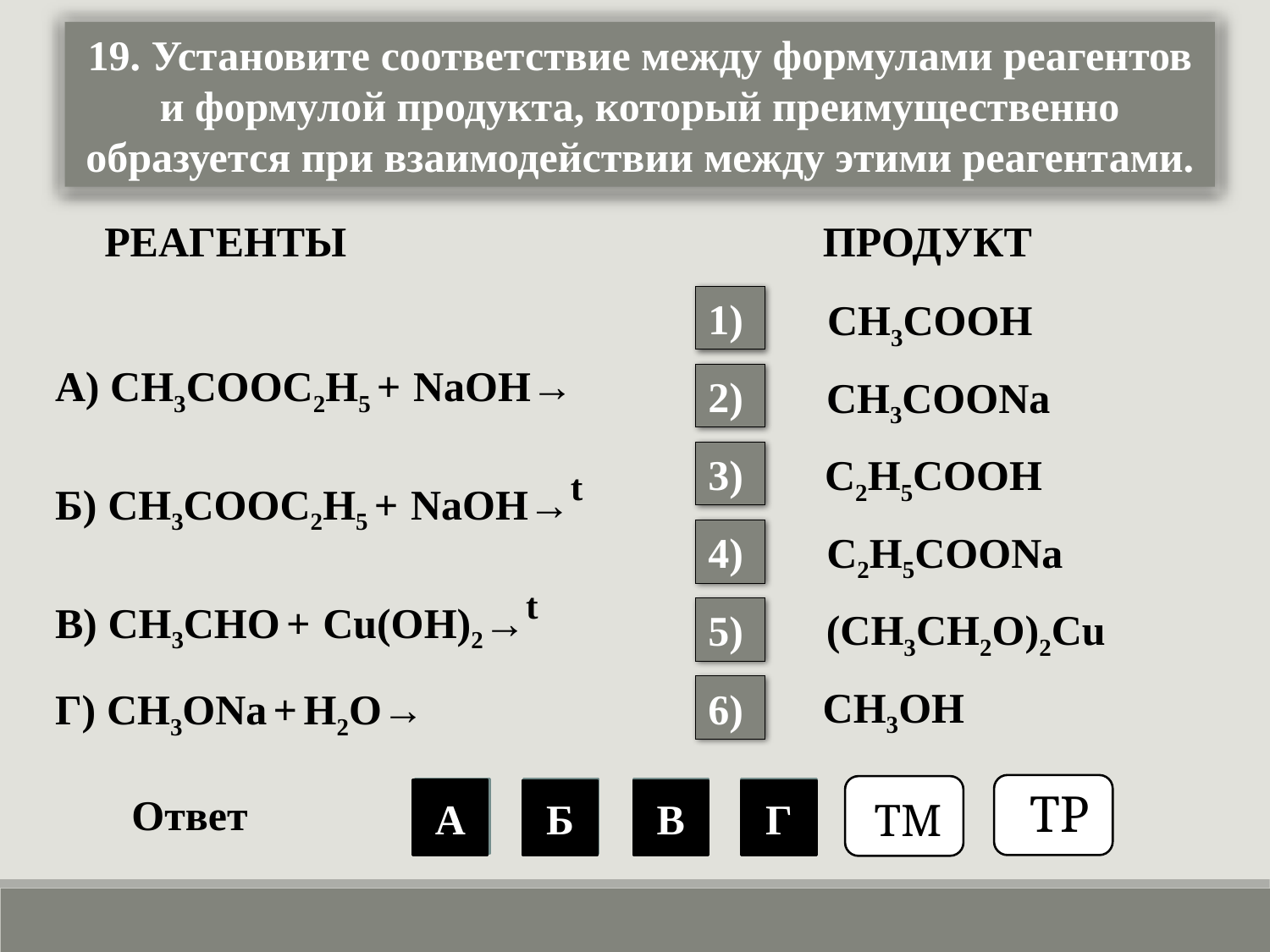

19. Установите соответствие между формулами реагентов и формулой продукта, который преимущественно образуется при взаимодействии между этими реагентами.
     РЕАГЕНТЫ                                             ПРОДУКТ
1)
CH3COOH
А) CH3COOC2H5 +  NaOH→
Б) CH3COOC2H5 +  NaOH→t
В) CH3CHO +  Cu(OH)2→t
Г) CH3ONa + H2O→
2)
CH3COONa
3)
C2H5COOH
C2H5COONa
4)
(CH3CH2O)2Cu
5)
CH3OH
6)
ТР
ТМ
2
1
1
6
А
Б
В
Г
   Ответ